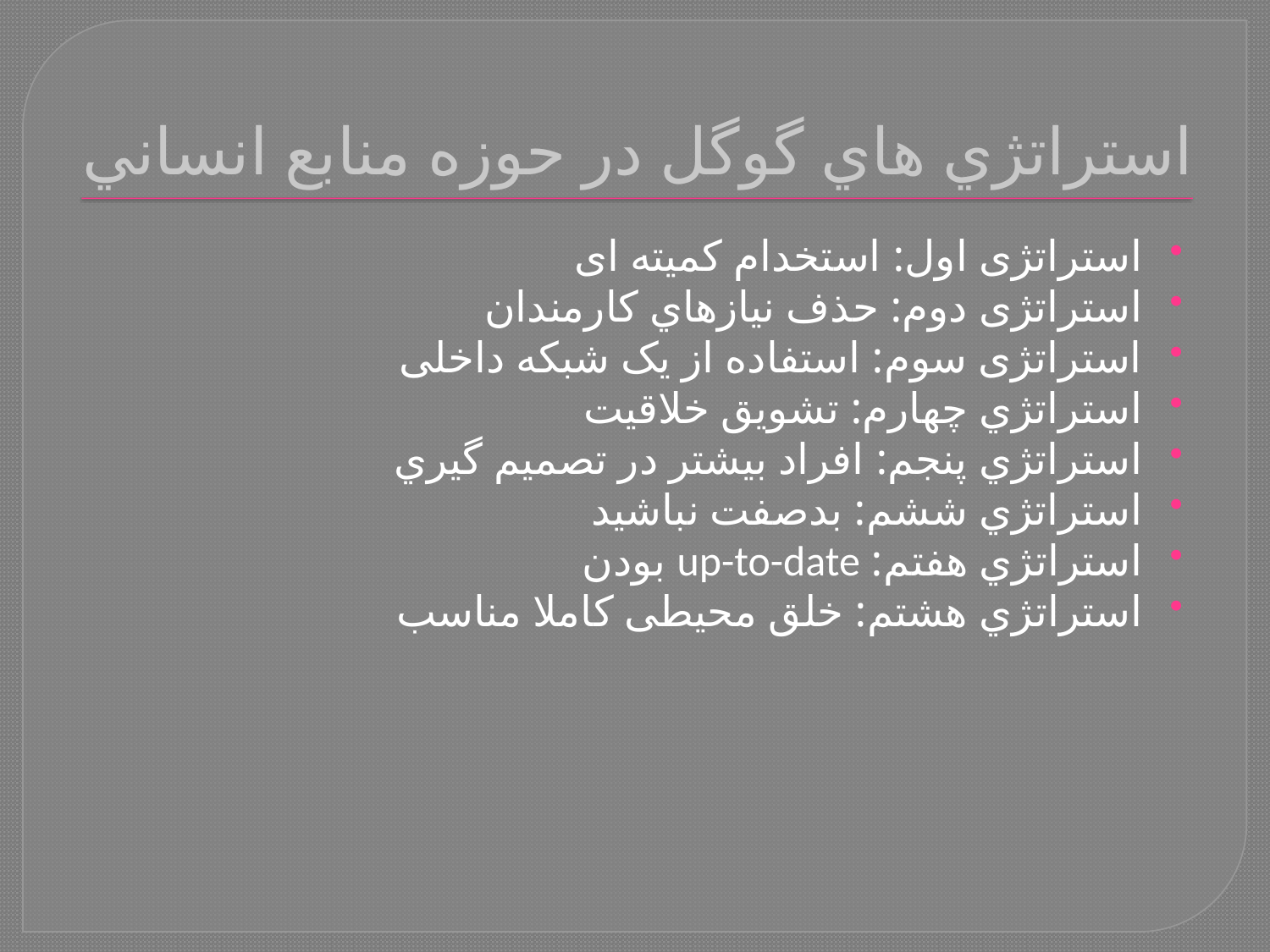

# استراتژي هاي گوگل در حوزه منابع انساني
استراتژی اول: استخدام کمیته ای
استراتژی دوم: حذف نیازهاي کارمندان
استراتژی سوم: استفاده از یک شبکه داخلی
استراتژي چهارم: تشویق خلاقیت
استراتژي پنجم: افراد بيشتر در تصميم گيري
استراتژي ششم: بدصفت نباشید
استراتژي هفتم: up-to-date بودن
استراتژي هشتم: خلق محیطی کاملا مناسب